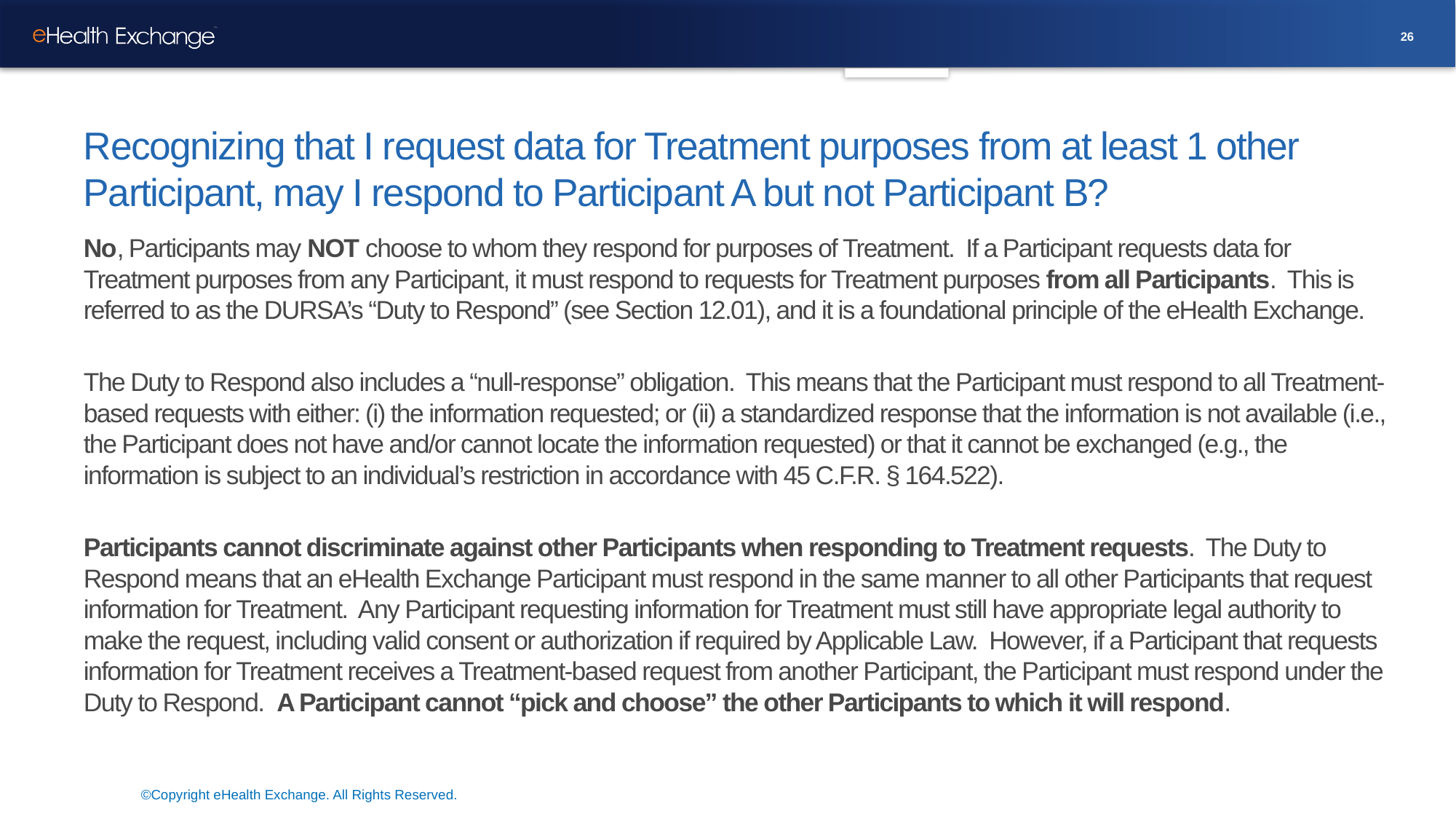

26
# Recognizing that I request data for Treatment purposes from at least 1 other Participant, may I respond to Participant A but not Participant B?
No, Participants may NOT choose to whom they respond for purposes of Treatment.  If a Participant requests data for Treatment purposes from any Participant, it must respond to requests for Treatment purposes from all Participants.  This is referred to as the DURSA’s “Duty to Respond” (see Section 12.01), and it is a foundational principle of the eHealth Exchange.

The Duty to Respond also includes a “null-response” obligation.  This means that the Participant must respond to all Treatment-based requests with either: (i) the information requested; or (ii) a standardized response that the information is not available (i.e., the Participant does not have and/or cannot locate the information requested) or that it cannot be exchanged (e.g., the information is subject to an individual’s restriction in accordance with 45 C.F.R. § 164.522).

Participants cannot discriminate against other Participants when responding to Treatment requests.  The Duty to Respond means that an eHealth Exchange Participant must respond in the same manner to all other Participants that request information for Treatment.  Any Participant requesting information for Treatment must still have appropriate legal authority to make the request, including valid consent or authorization if required by Applicable Law.  However, if a Participant that requests information for Treatment receives a Treatment-based request from another Participant, the Participant must respond under the Duty to Respond.  A Participant cannot “pick and choose” the other Participants to which it will respond.
©Copyright eHealth Exchange. All Rights Reserved.